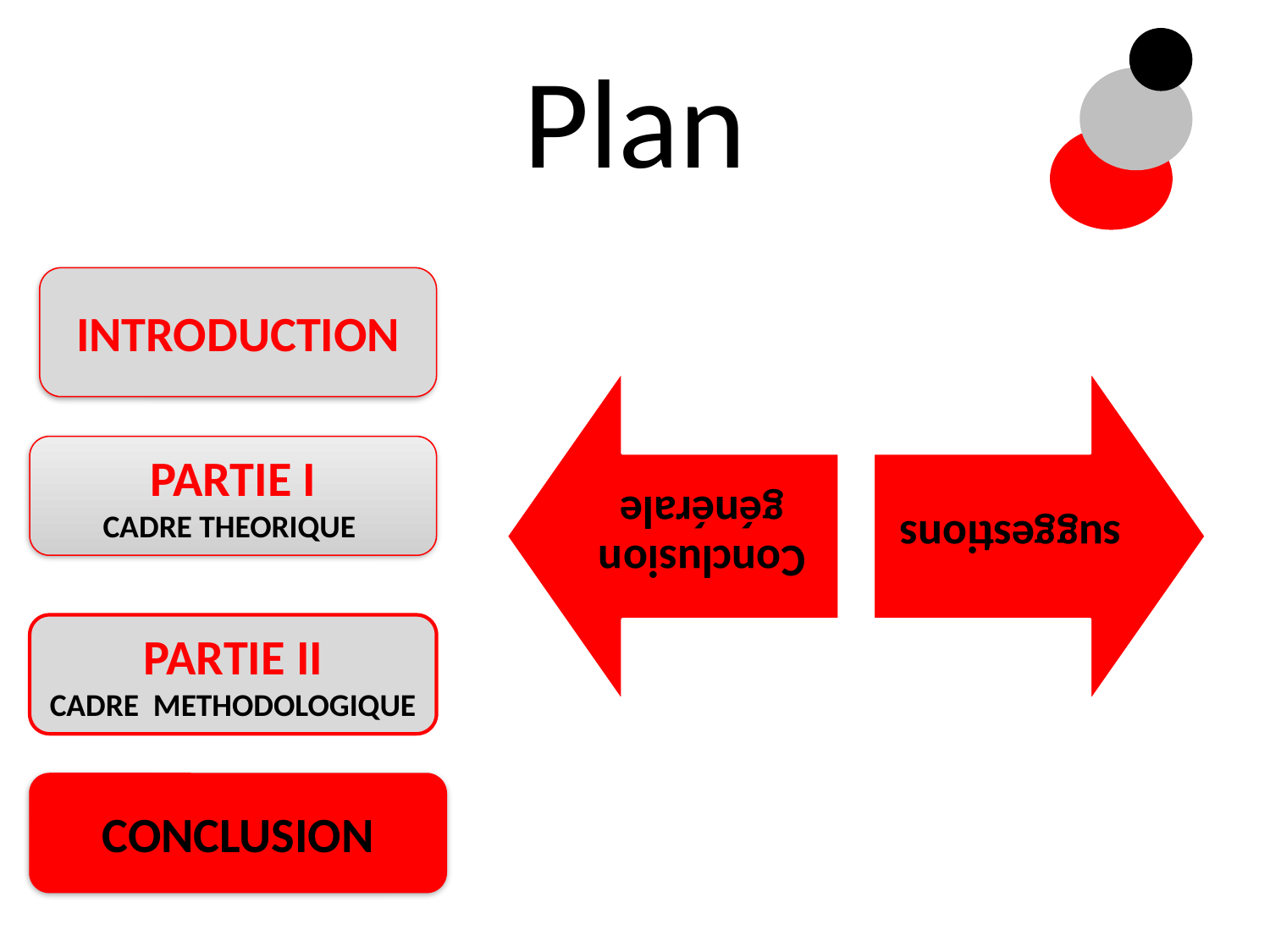

# Plan

Conclusion générale
suggestions
INTRODUCTION
PARTIE I
CADRE THEORIQUE
PARTIE II
CADRE  METHODOLOGIQUE
CONCLUSION